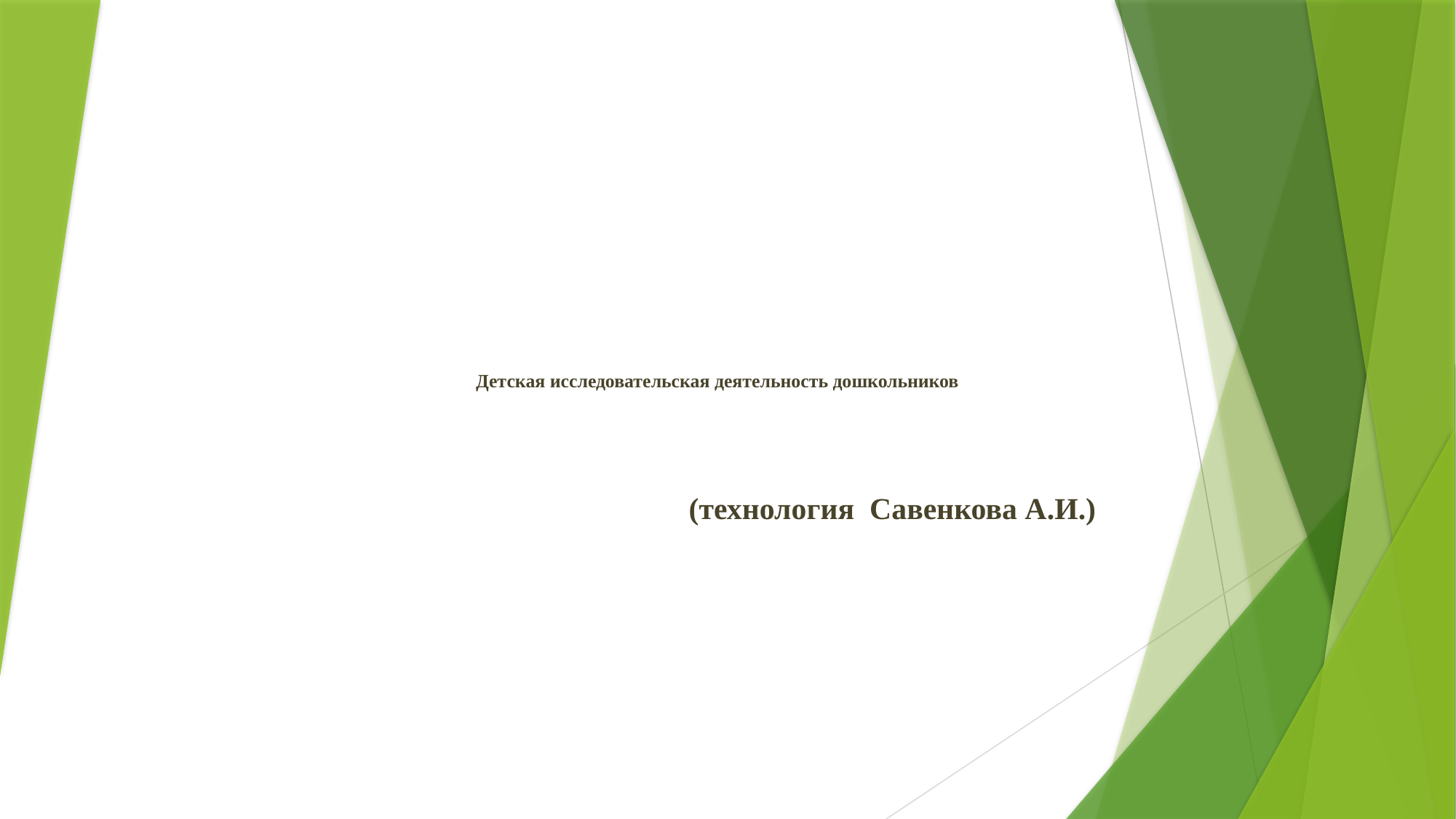

# Детская исследовательская деятельность дошкольников
(технология  Савенкова А.И.)